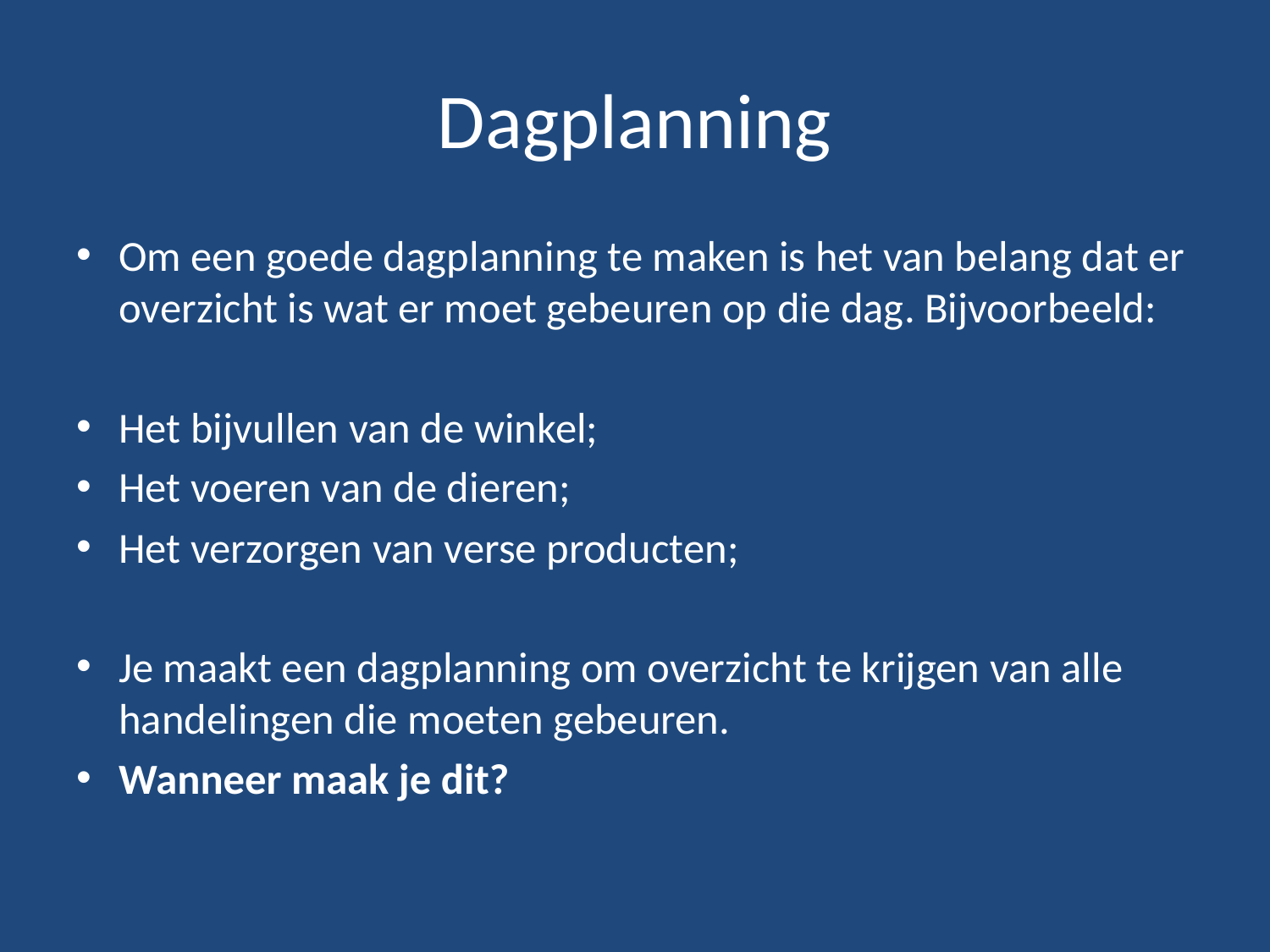

# Dagplanning
Om een goede dagplanning te maken is het van belang dat er overzicht is wat er moet gebeuren op die dag. Bijvoorbeeld:

Het bijvullen van de winkel;
Het voeren van de dieren;
Het verzorgen van verse producten;

Je maakt een dagplanning om overzicht te krijgen van alle handelingen die moeten gebeuren.
Wanneer maak je dit?